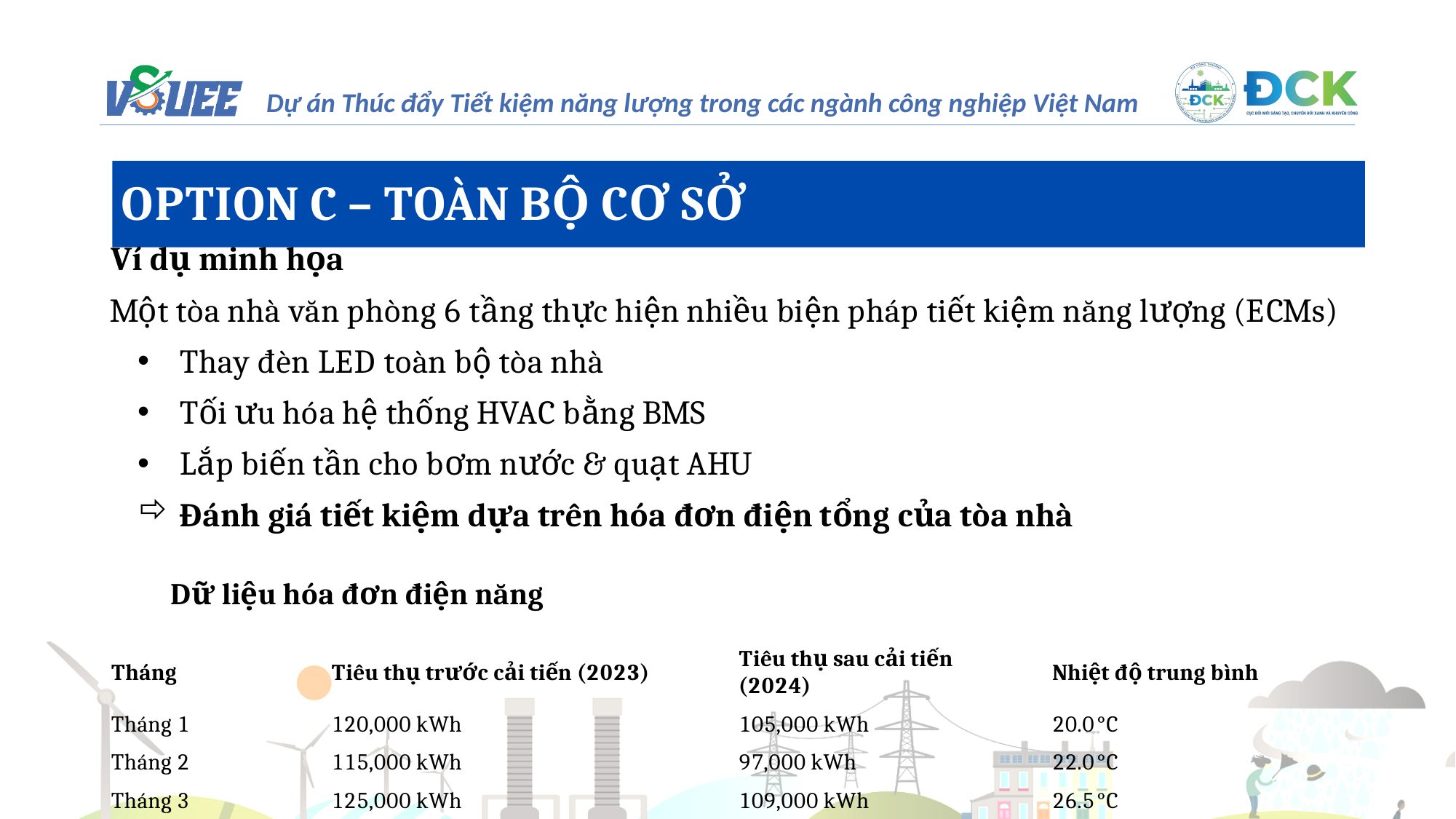

OPTION C – TOÀN BỘ CƠ SỞ
Ví dụ minh họa
Một tòa nhà văn phòng 6 tầng thực hiện nhiều biện pháp tiết kiệm năng lượng (ECMs)
Thay đèn LED toàn bộ tòa nhà
Tối ưu hóa hệ thống HVAC bằng BMS
Lắp biến tần cho bơm nước & quạt AHU
Đánh giá tiết kiệm dựa trên hóa đơn điện tổng của tòa nhà

Dữ liệu hóa đơn điện năng
| Tháng | Tiêu thụ trước cải tiến (2023) | Tiêu thụ sau cải tiến (2024) | Nhiệt độ trung bình |
| --- | --- | --- | --- |
| Tháng 1 | 120,000 kWh | 105,000 kWh | 20.0 °C |
| Tháng 2 | 115,000 kWh | 97,000 kWh | 22.0 °C |
| Tháng 3 | 125,000 kWh | 109,000 kWh | 26.5 °C |